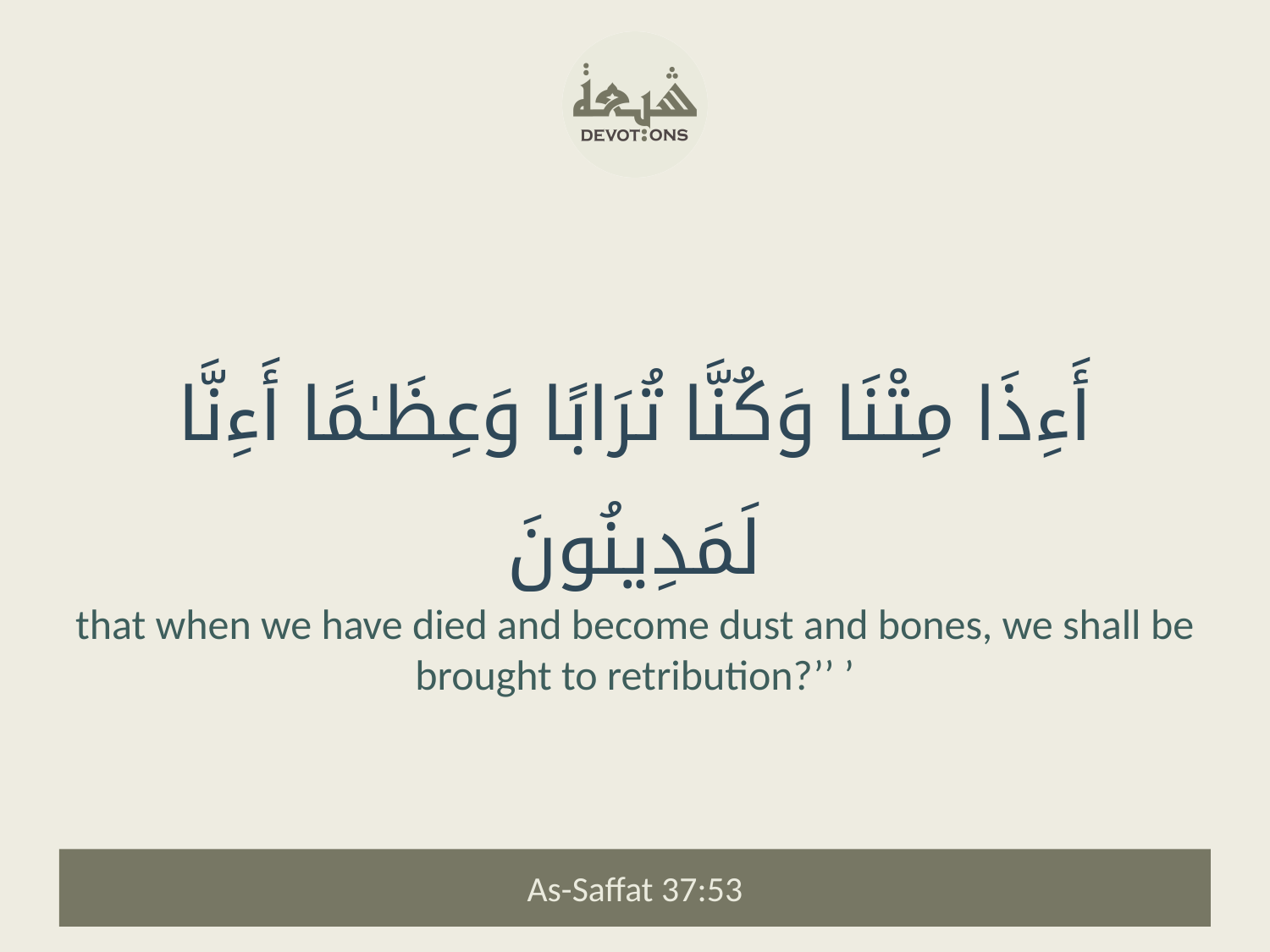

أَءِذَا مِتْنَا وَكُنَّا تُرَابًا وَعِظَـٰمًا أَءِنَّا لَمَدِينُونَ
that when we have died and become dust and bones, we shall be brought to retribution?’’ ’
As-Saffat 37:53